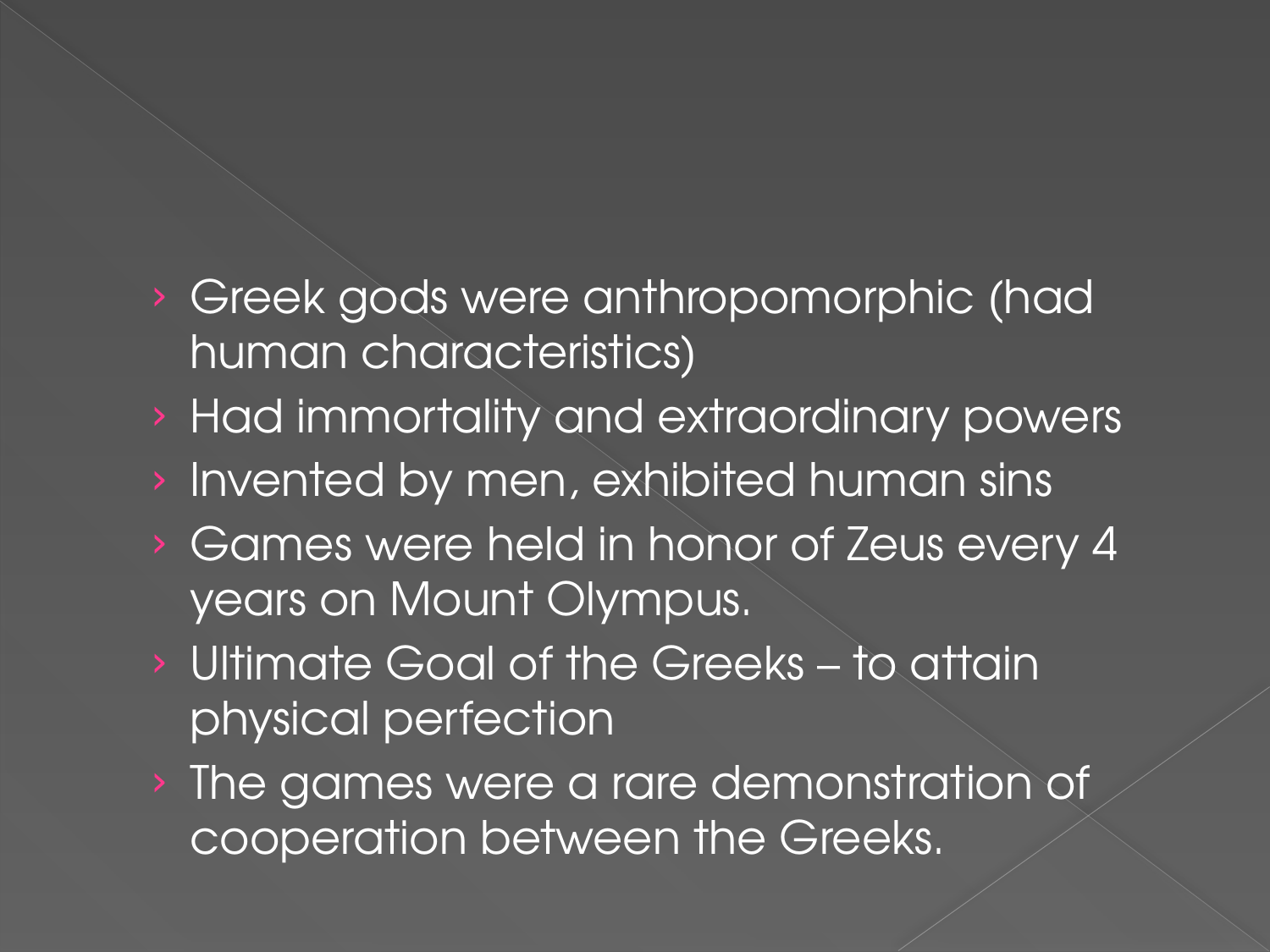

#
Greek gods were anthropomorphic (had human characteristics)
Had immortality and extraordinary powers
Invented by men, exhibited human sins
Games were held in honor of Zeus every 4 years on Mount Olympus.
Ultimate Goal of the Greeks – to attain physical perfection
The games were a rare demonstration of cooperation between the Greeks.